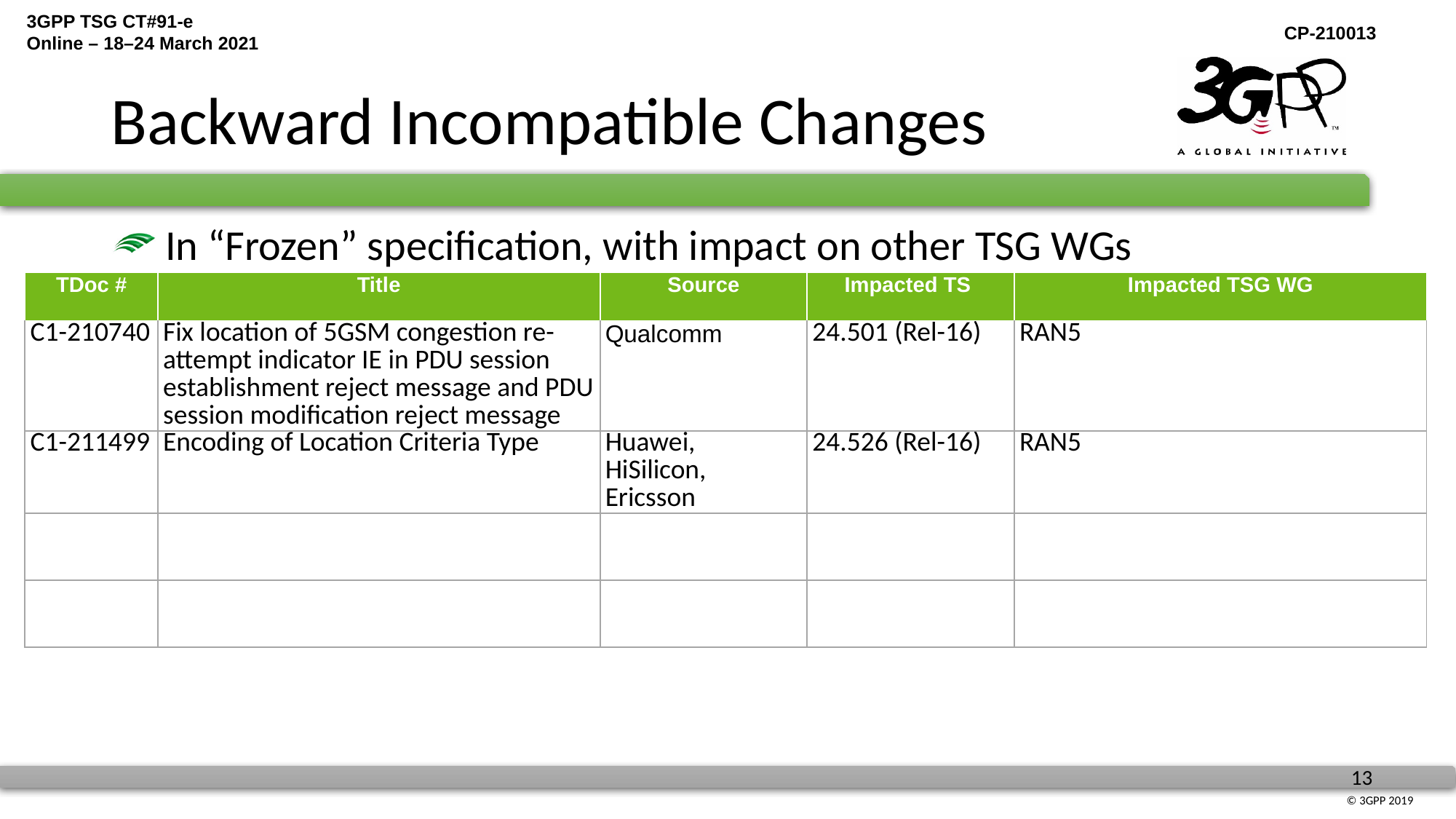

# Backward Incompatible Changes
 In “Frozen” specification, with impact on other TSG WGs
| TDoc # | Title | Source | Impacted TS | Impacted TSG WG |
| --- | --- | --- | --- | --- |
| C1-210740 | Fix location of 5GSM congestion re-attempt indicator IE in PDU session establishment reject message and PDU session modification reject message | Qualcomm | 24.501 (Rel-16) | RAN5 |
| C1-211499 | Encoding of Location Criteria Type | Huawei, HiSilicon, Ericsson | 24.526 (Rel-16) | RAN5 |
|  |  |  |  |  |
|  |  |  |  |  |